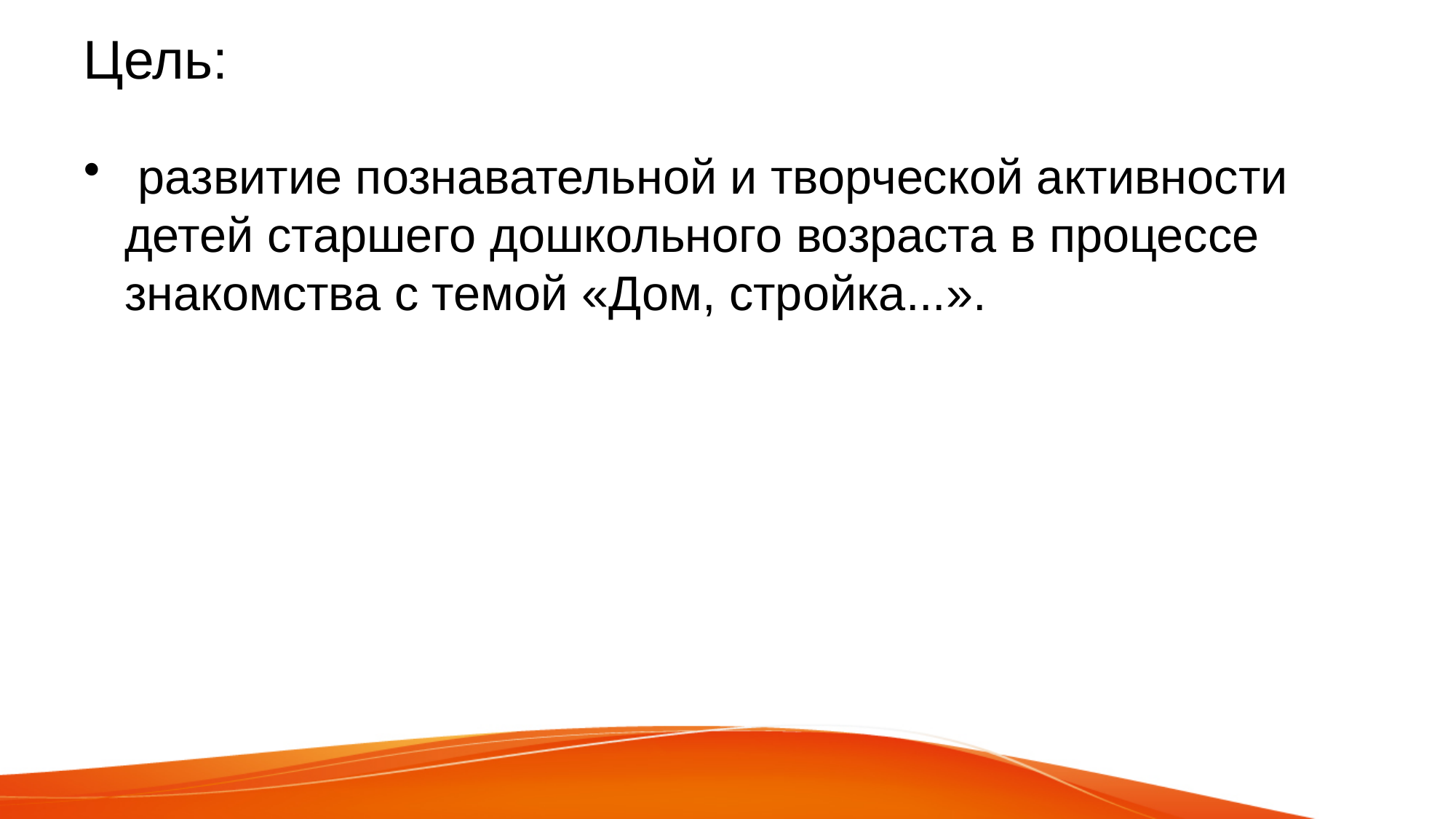

# Цель:
 развитие познавательной и творческой активности детей старшего дошкольного возраста в процессе знакомства с темой «Дом, стройка...».